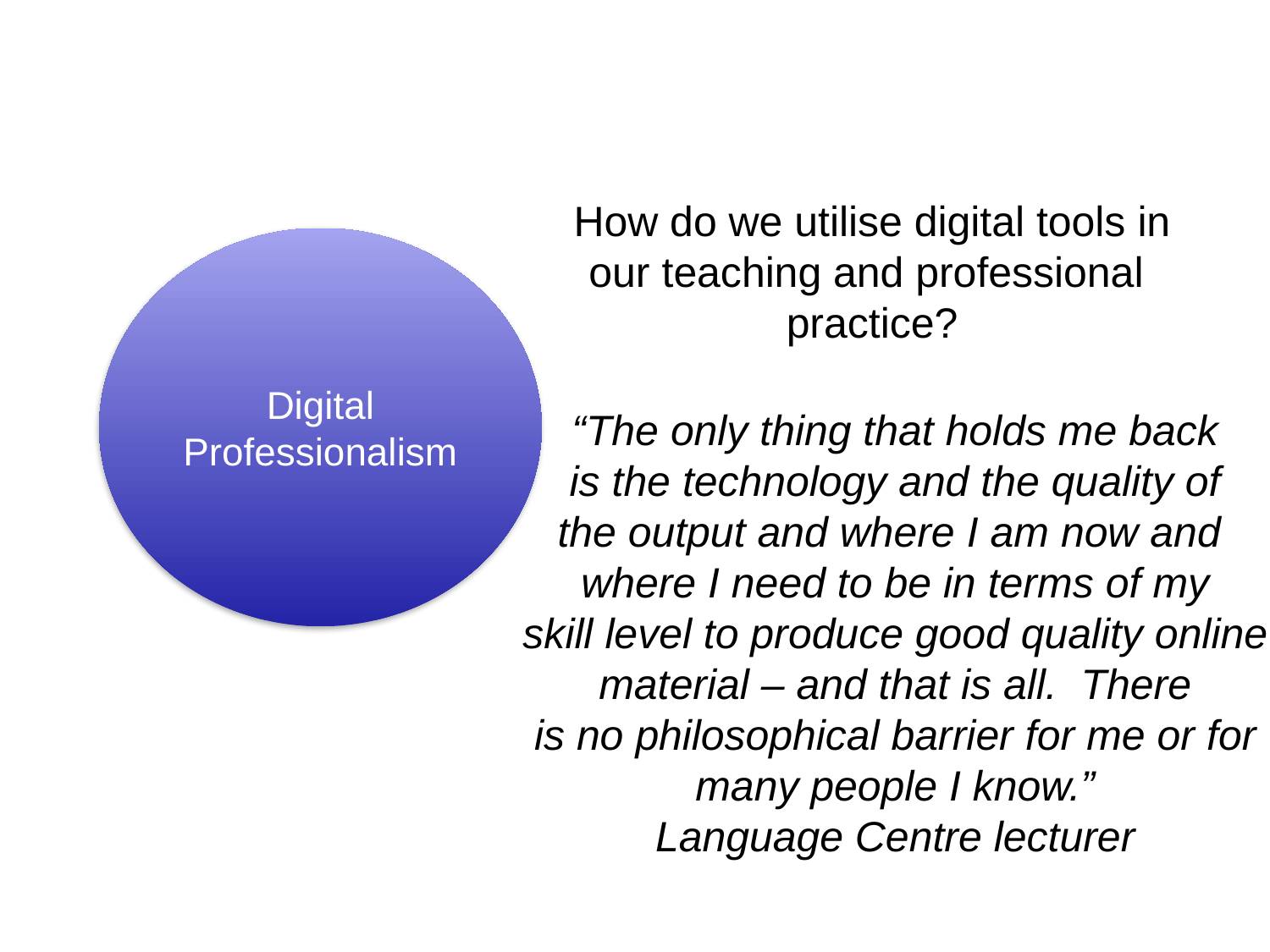

How do we utilise digital tools in
our teaching and professional
practice?
Digital Professionalism
“The only thing that holds me back
is the technology and the quality of
the output and where I am now and
where I need to be in terms of my
skill level to produce good quality online
material – and that is all.  There
is no philosophical barrier for me or for
many people I know.”
Language Centre lecturer